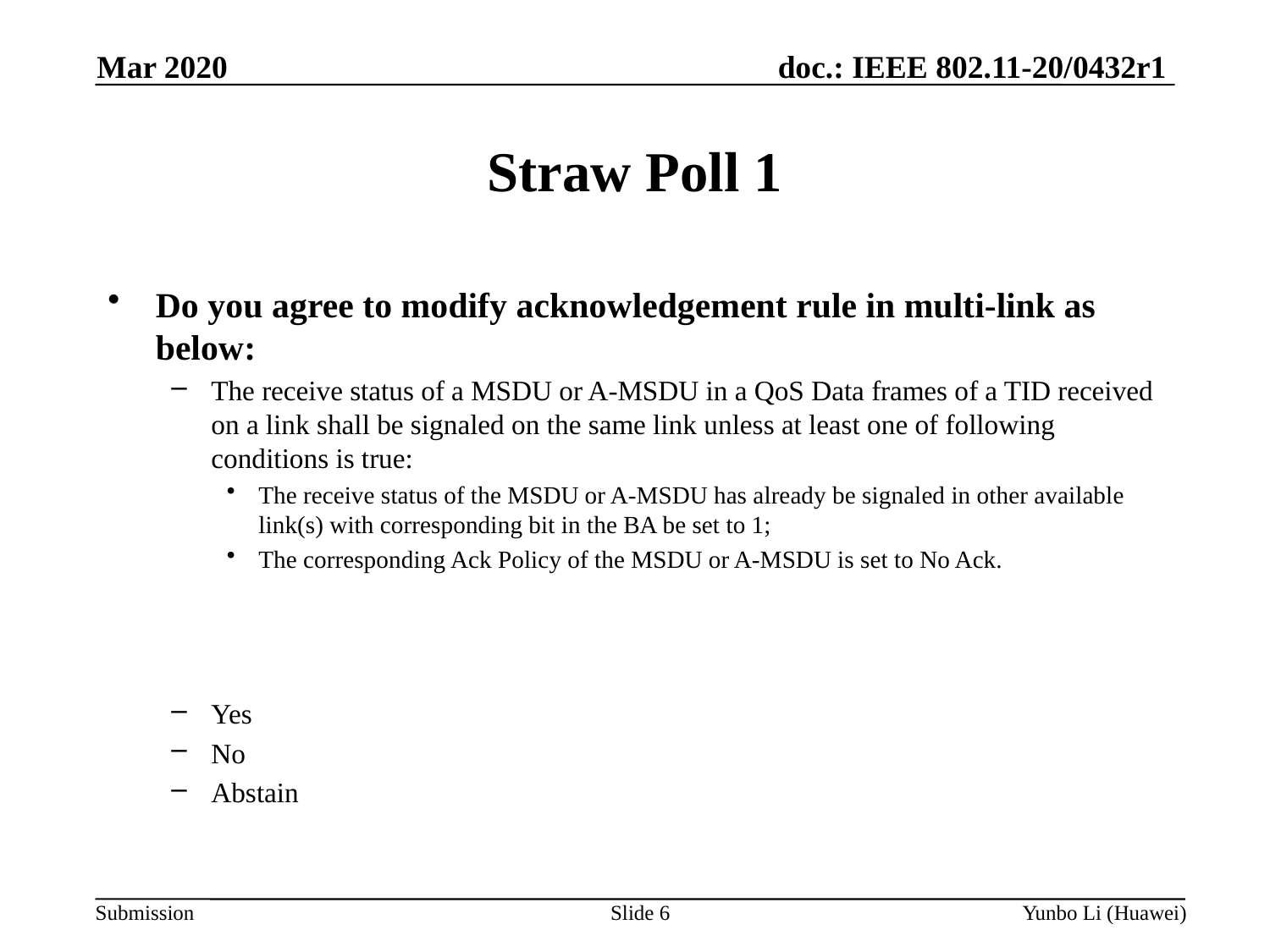

Mar 2020
Straw Poll 1
Do you agree to modify acknowledgement rule in multi-link as below:
The receive status of a MSDU or A-MSDU in a QoS Data frames of a TID received on a link shall be signaled on the same link unless at least one of following conditions is true:
The receive status of the MSDU or A-MSDU has already be signaled in other available link(s) with corresponding bit in the BA be set to 1;
The corresponding Ack Policy of the MSDU or A-MSDU is set to No Ack.

Yes
No
Abstain

Slide 6
Yunbo Li (Huawei)